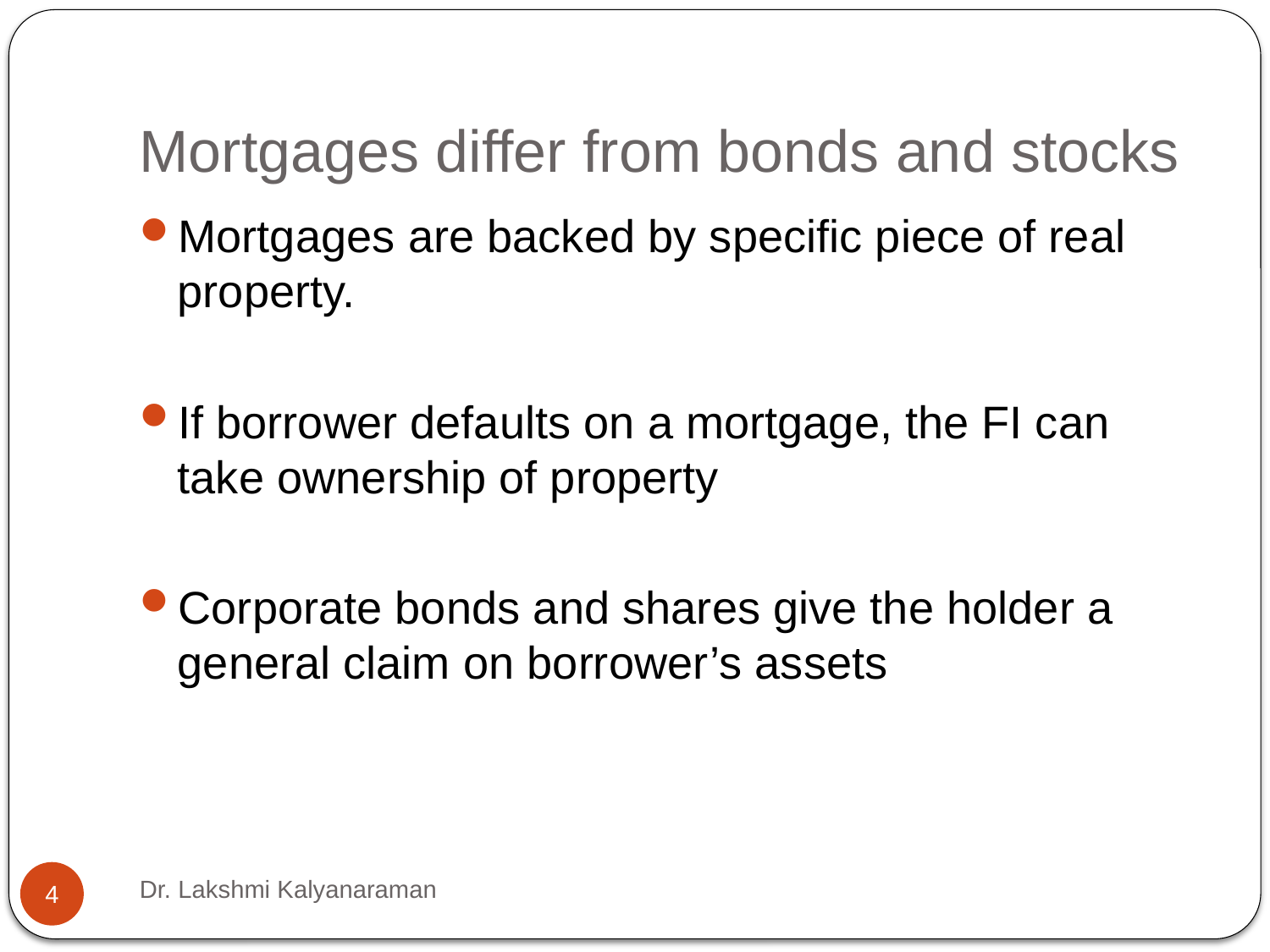

# Mortgages differ from bonds and stocks
Mortgages are backed by specific piece of real property.

If borrower defaults on a mortgage, the FI can take ownership of property

Corporate bonds and shares give the holder a general claim on borrower’s assets

Dr. Lakshmi Kalyanaraman
4